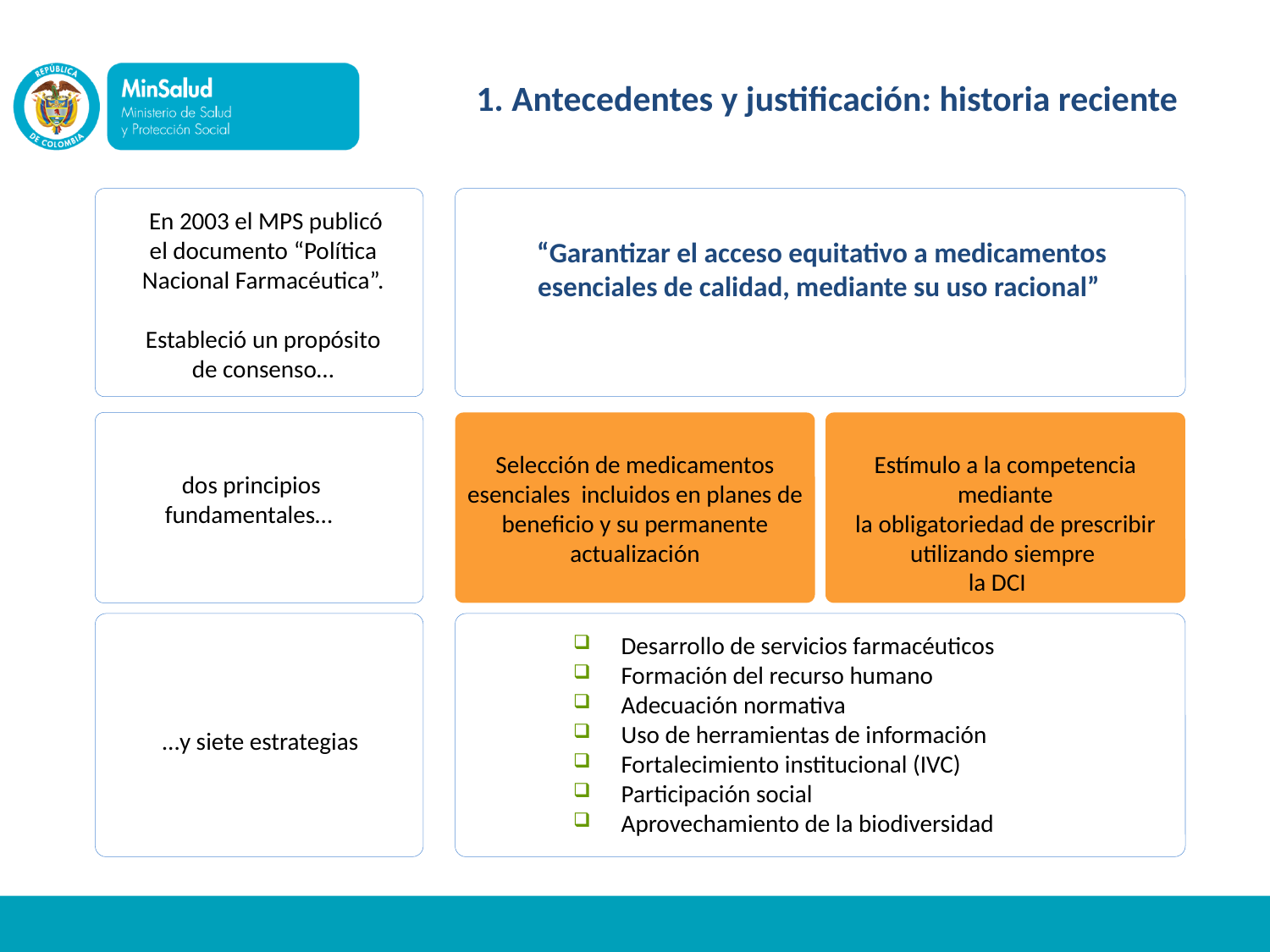

1. Antecedentes y justificación: historia reciente

 En 2003 el MPS publicó el documento “Política Nacional Farmacéutica”.

Estableció un propósito de consenso…
“Garantizar el acceso equitativo a medicamentos esenciales de calidad, mediante su uso racional”

Selección de medicamentos esenciales  incluidos en planes de beneficio y su permanente actualización

Estímulo a la competencia mediante
 la obligatoriedad de prescribir
utilizando siempre
la DCI

 dos principios fundamentales…

Desarrollo de servicios farmacéuticos
Formación del recurso humano
Adecuación normativa
Uso de herramientas de información
Fortalecimiento institucional (IVC)
Participación social
Aprovechamiento de la biodiversidad
…y siete estrategias